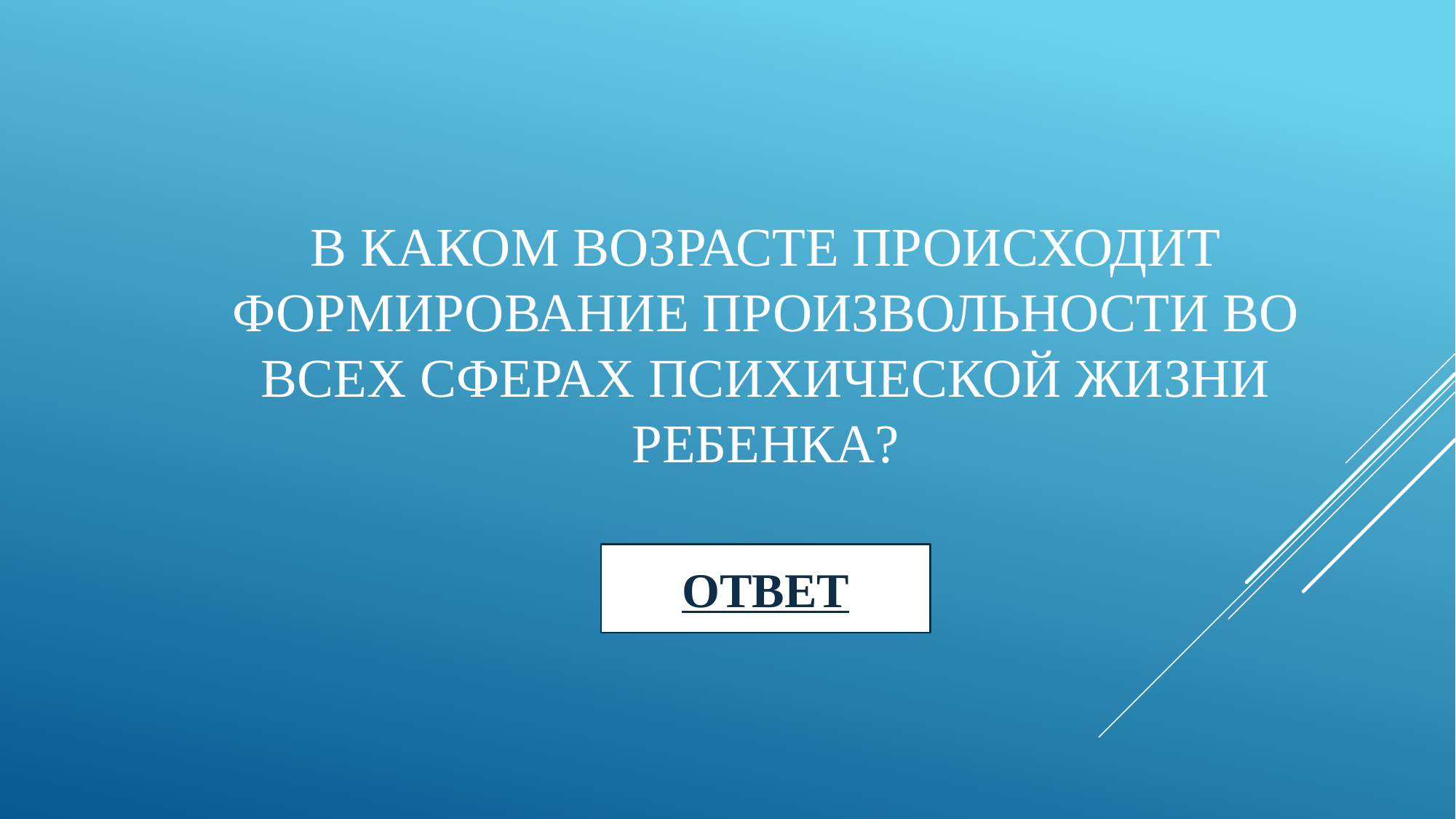

# В каком возрасте происходит формирование произвольности во всех сферах психической жизни ребенка?
ОТВЕТ